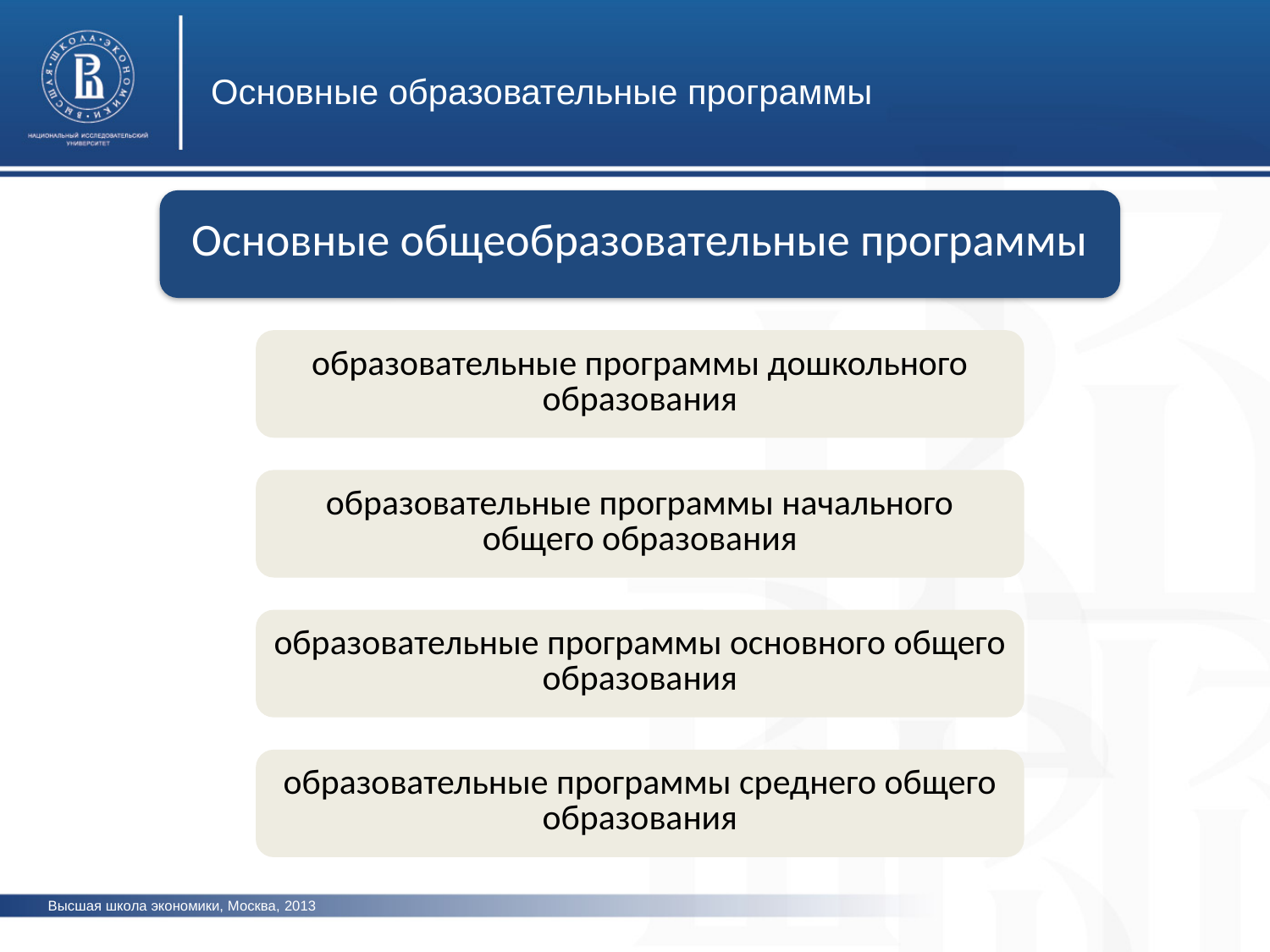

Основные образовательные программы
Основные общеобразовательные программы
образовательные программы дошкольного образования
образовательные программы начального общего образования
образовательные программы основного общего образования
образовательные программы среднего общего образования
Высшая школа экономики, Москва, 2013